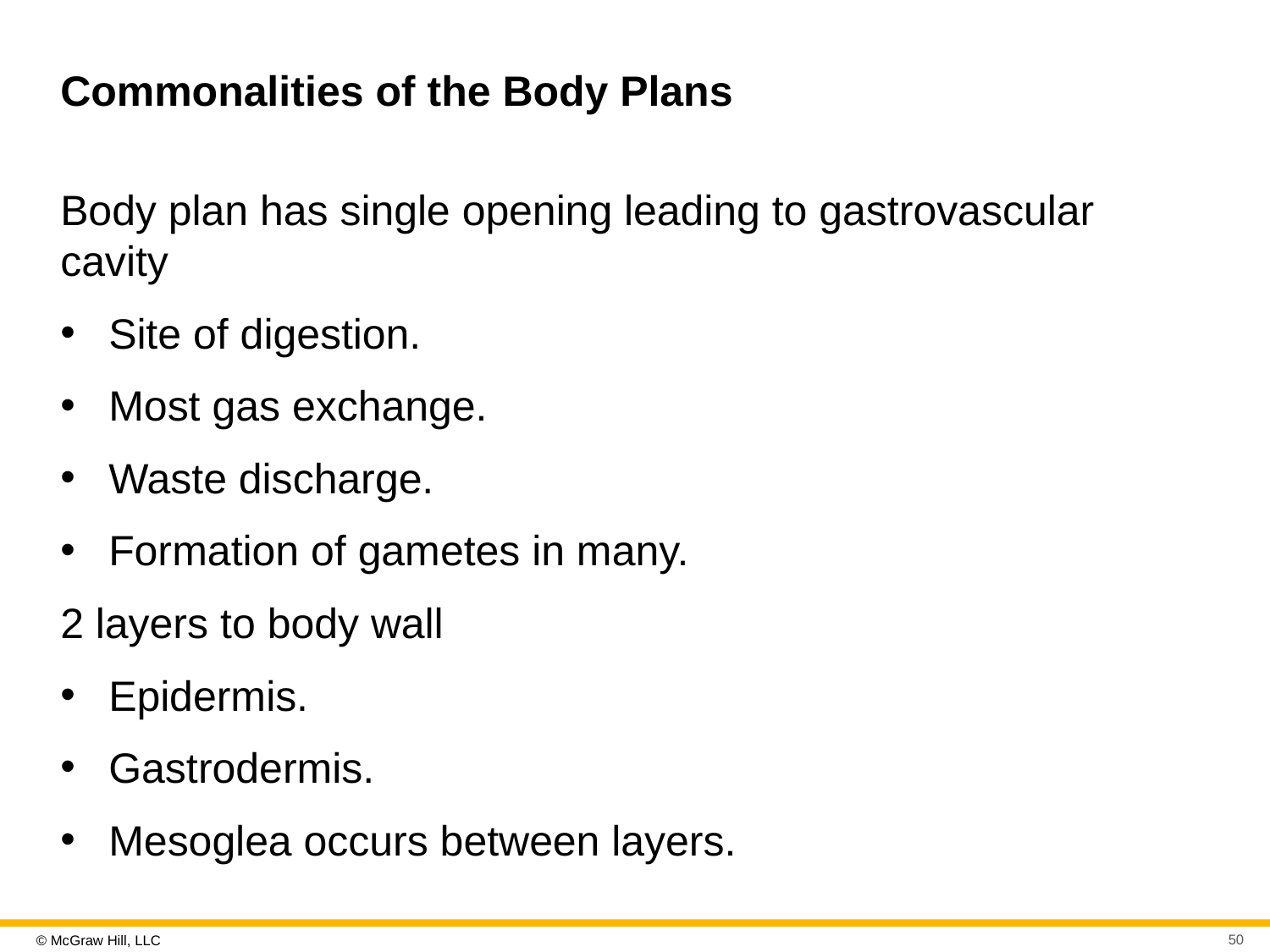

# Commonalities of the Body Plans
Body plan has single opening leading to gastrovascular cavity
Site of digestion.
Most gas exchange.
Waste discharge.
Formation of gametes in many.
2 layers to body wall
Epidermis.
Gastrodermis.
Mesoglea occurs between layers.
50